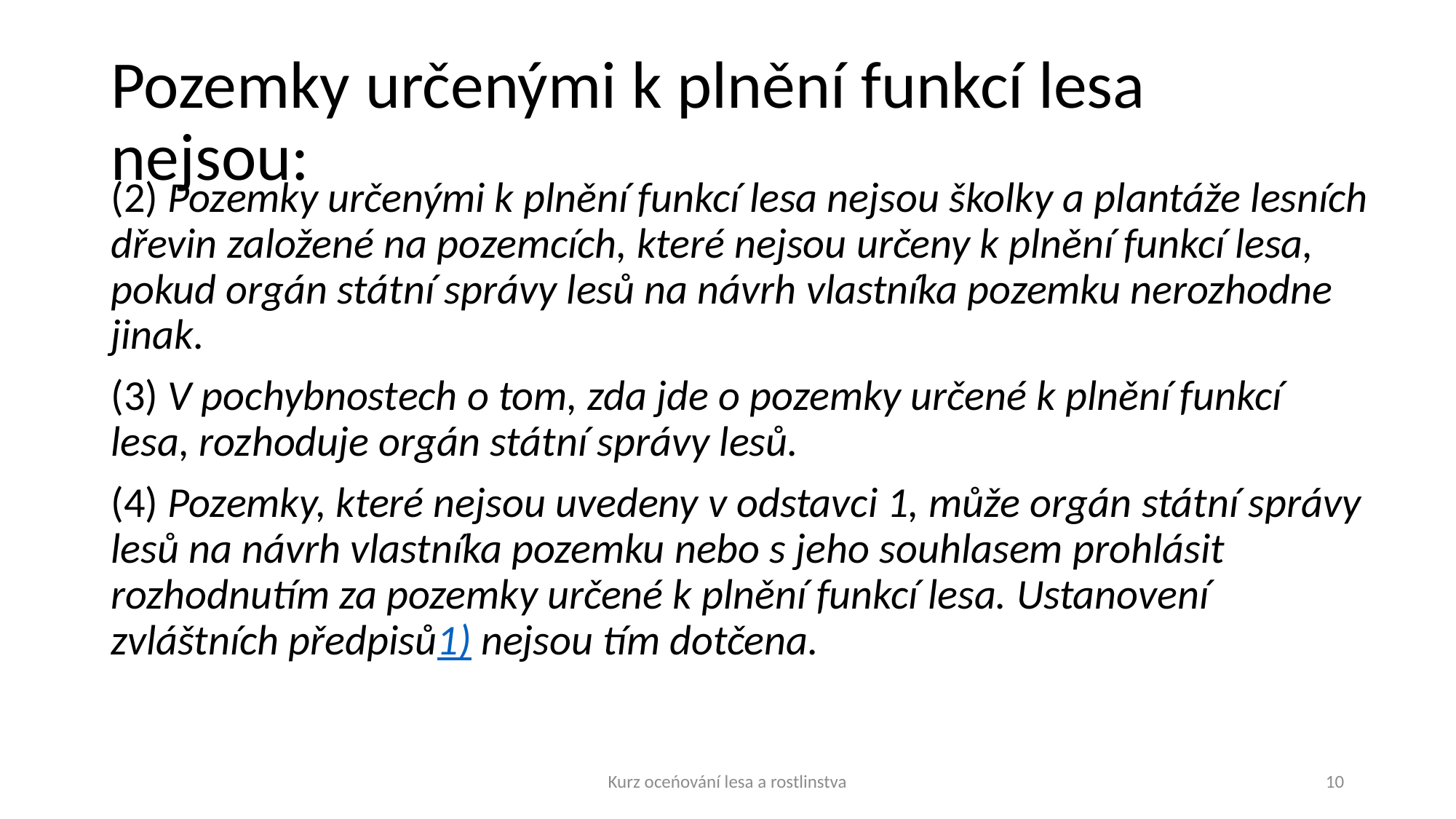

# Pozemky určenými k plnění funkcí lesa nejsou:
(2) Pozemky určenými k plnění funkcí lesa nejsou školky a plantáže lesních dřevin založené na pozemcích, které nejsou určeny k plnění funkcí lesa, pokud orgán státní správy lesů na návrh vlastníka pozemku nerozhodne jinak.
(3) V pochybnostech o tom, zda jde o pozemky určené k plnění funkcí lesa, rozhoduje orgán státní správy lesů.
(4) Pozemky, které nejsou uvedeny v odstavci 1, může orgán státní správy lesů na návrh vlastníka pozemku nebo s jeho souhlasem prohlásit rozhodnutím za pozemky určené k plnění funkcí lesa. Ustanovení zvláštních předpisů1) nejsou tím dotčena.

Kurz oceńování lesa a rostlinstva
10